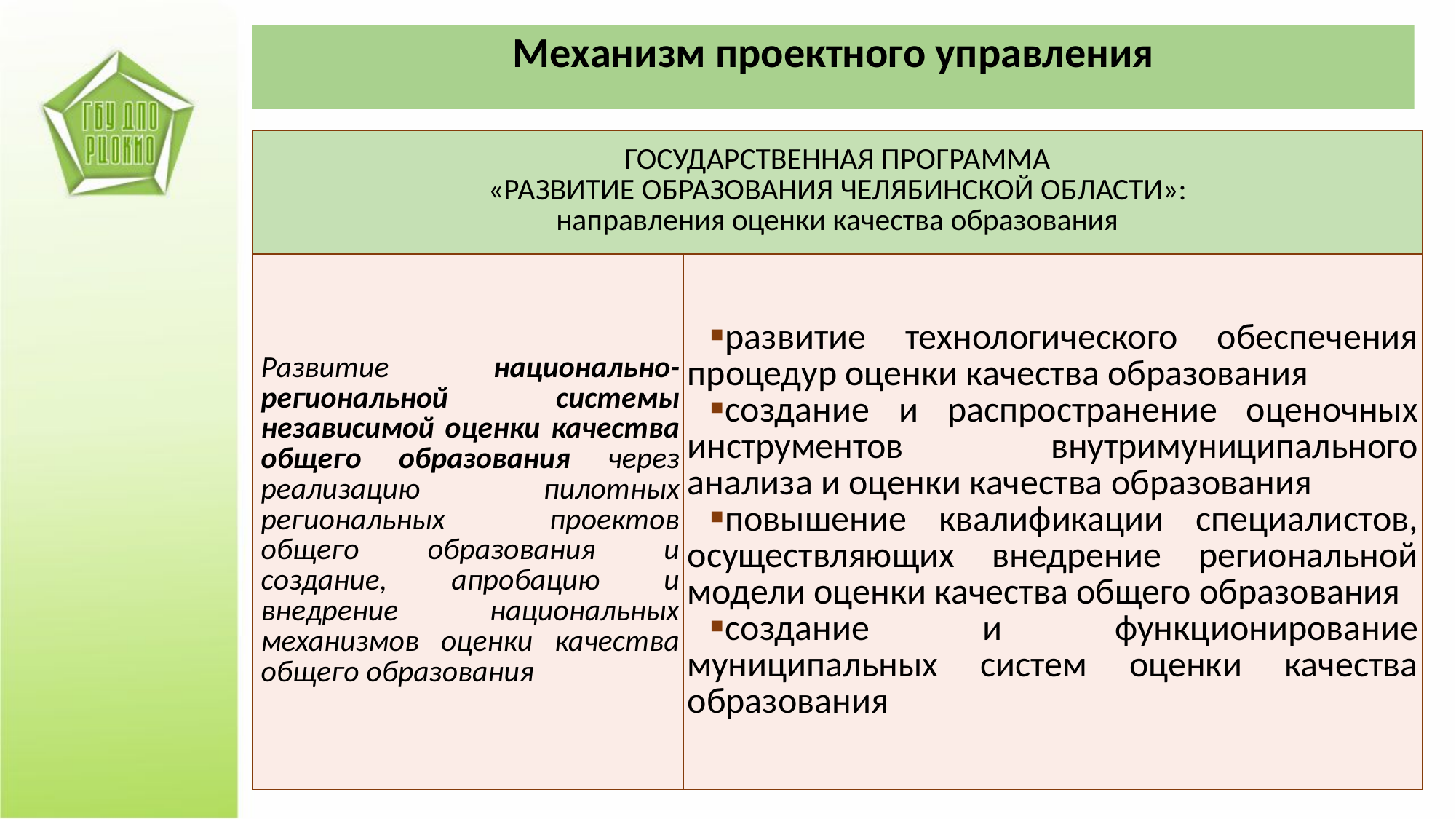

Механизм проектного управления
| ГОСУДАРСТВЕННАЯ ПРОГРАММА «РАЗВИТИЕ ОБРАЗОВАНИЯ ЧЕЛЯБИНСКОЙ ОБЛАСТИ»: направления оценки качества образования |  |
| --- | --- |
| Развитие национально-региональной системы независимой оценки качества общего образования через реализацию пилотных региональных проектов общего образования и создание, апробацию и внедрение национальных механизмов оценки качества общего образования | развитие технологического обеспечения процедур оценки качества образования создание и распространение оценочных инструментов внутримуниципального анализа и оценки качества образования повышение квалификации специалистов, осуществляющих внедрение региональной модели оценки качества общего образования создание и функционирование муниципальных систем оценки качества образования |

26